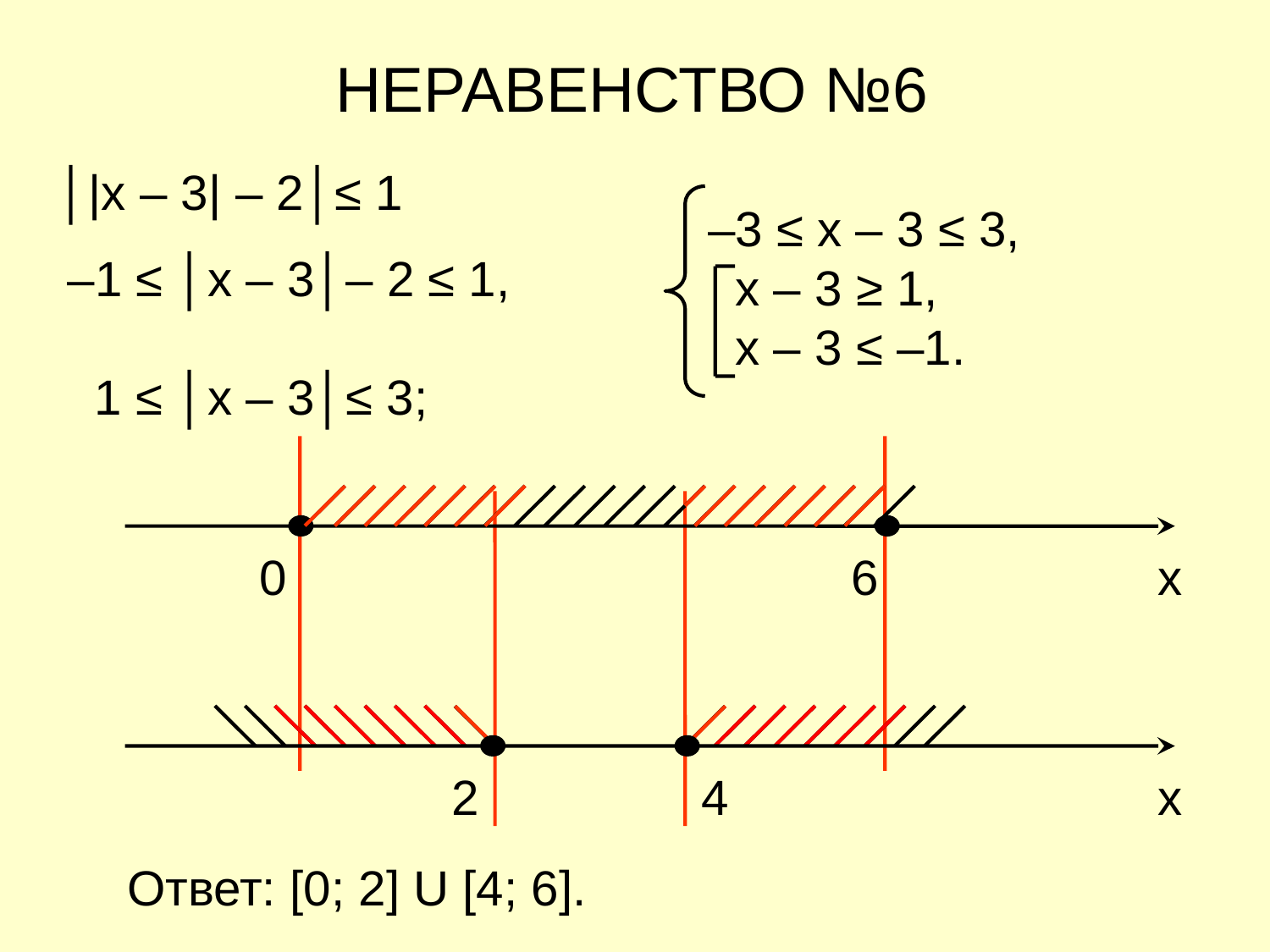

НЕРАВЕНСТВО №6
│|х – 3| – 2│≤ 1

–3 ≤ х – 3 ≤ 3,
  х – 3 ≥ 1,
  х – 3 ≤ –1.

–1 ≤ │х – 3│– 2 ≤ 1,
  1 ≤ │х – 3│≤ 3;

0
6
х

2
4
х
Ответ: [0; 2] U [4; 6].